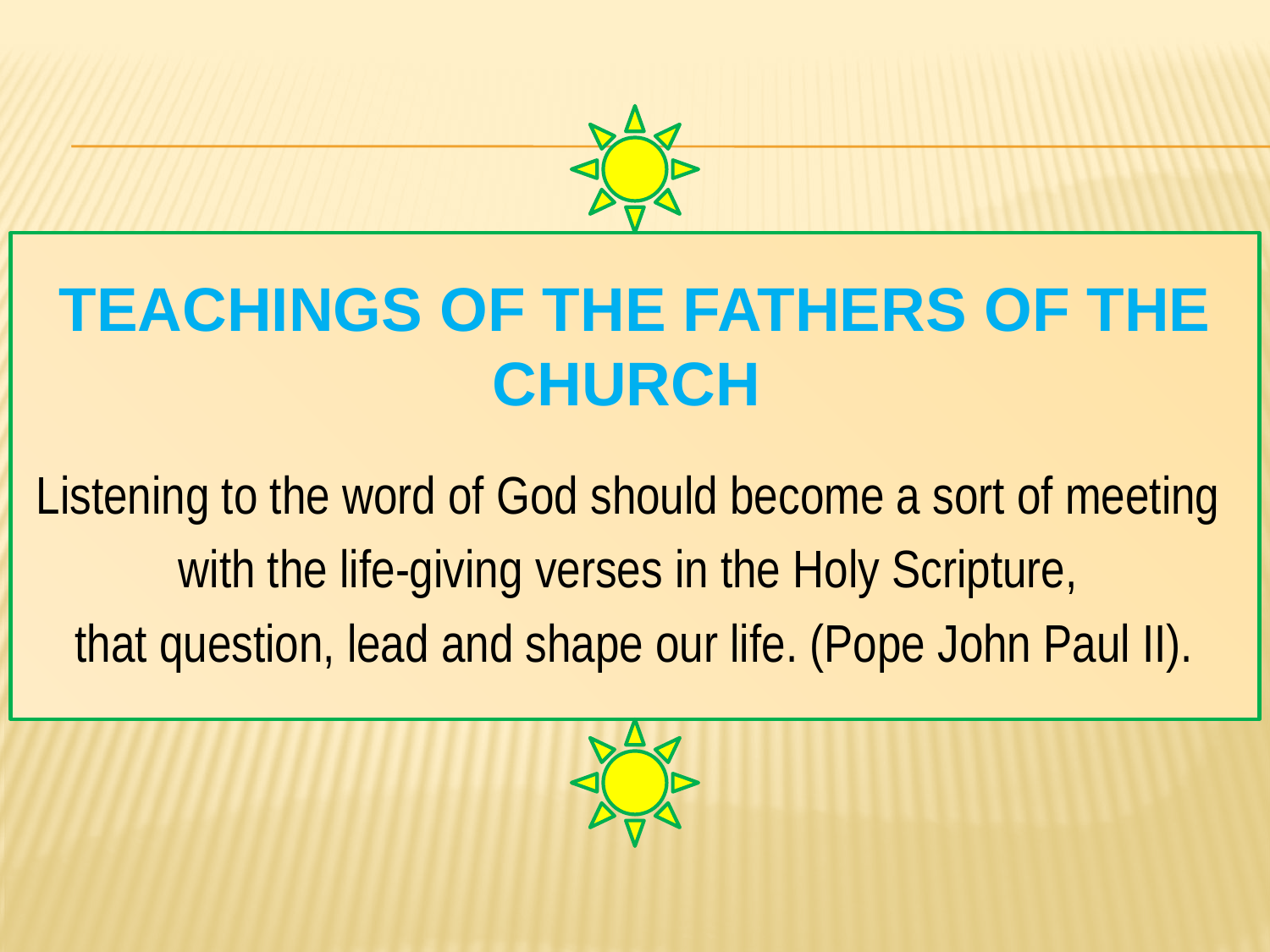

# Teachings of the Fathers of the Church
Listening to the word of God should become a sort of meeting
with the life-giving verses in the Holy Scripture,
that question, lead and shape our life. (Pope John Paul II).